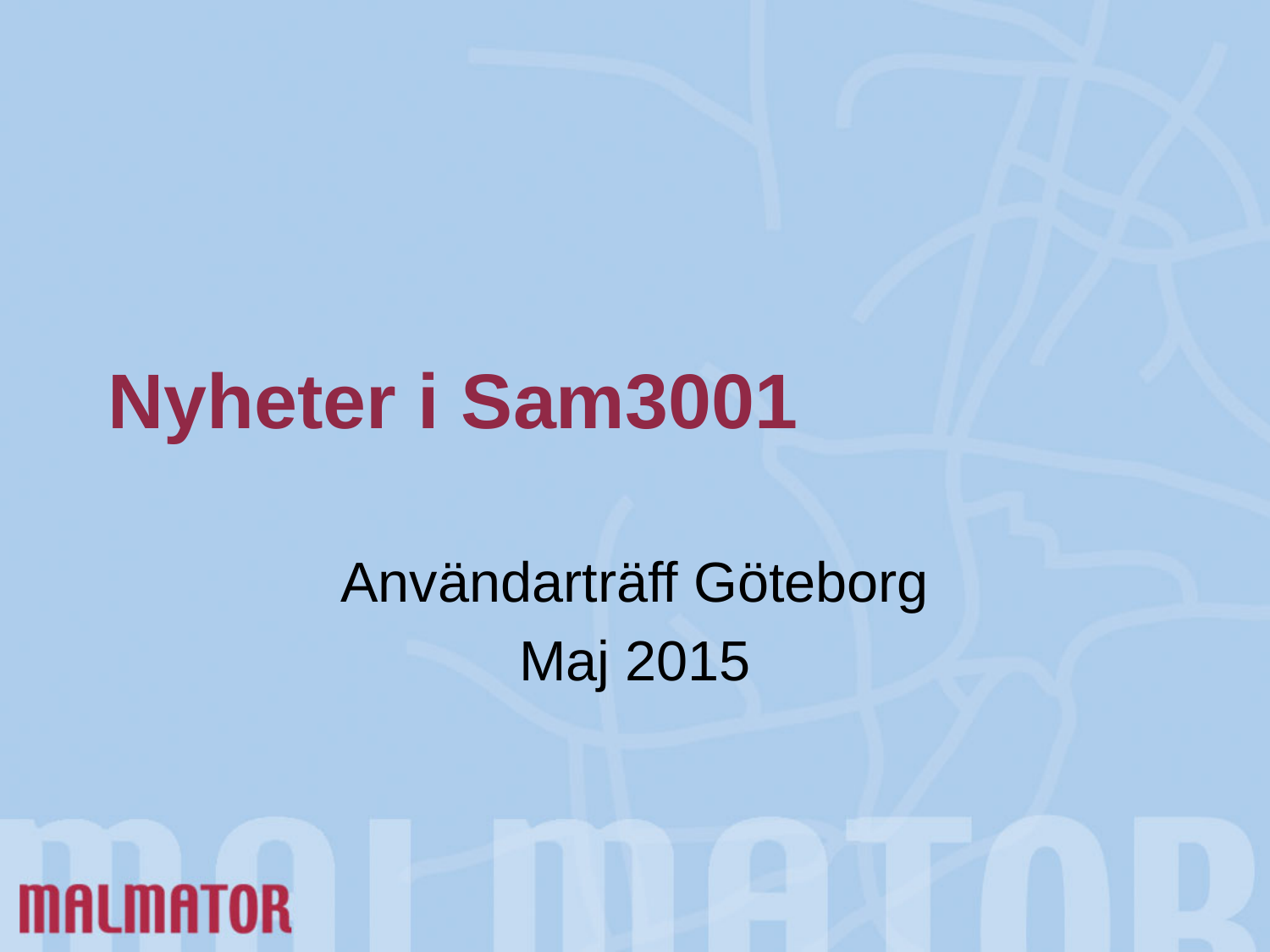

# Nyheter i Sam3001
Användarträff Göteborg
Maj 2015